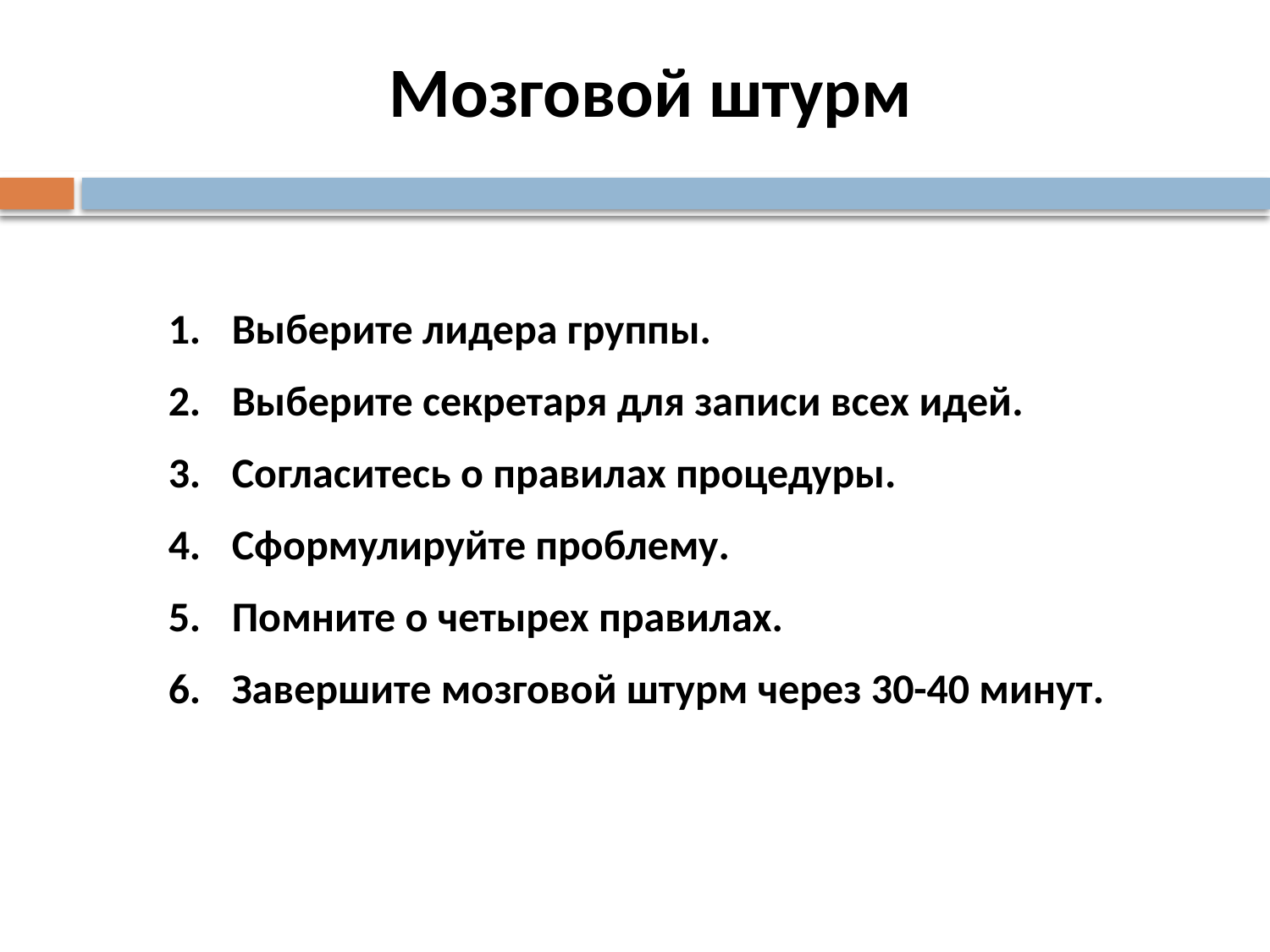

# Мозговой штурм
Выберите лидера группы.
Выберите секретаря для записи всех идей.
Согласитесь о правилах процедуры.
Сформулируйте проблему.
Помните о четырех правилах.
Завершите мозговой штурм через 30-40 минут.